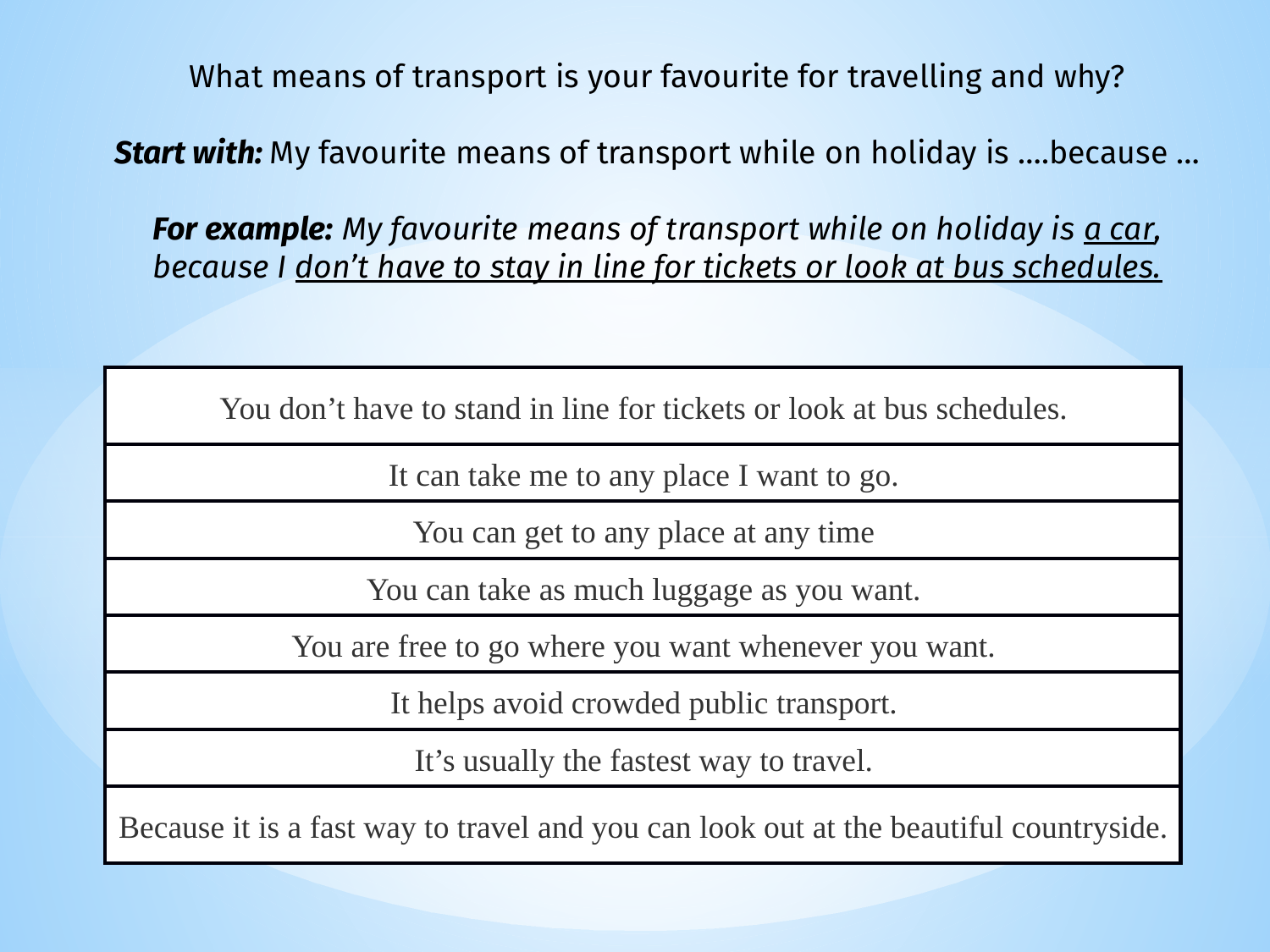

What means of transport is your favourite for travelling and why?

Start with: My favourite means of transport while on holiday is ….because …

For example: My favourite means of transport while on holiday is a car, because I don’t have to stay in line for tickets or look at bus schedules.

| You don’t have to stand in line for tickets or look at bus schedules. |
| --- |
| It can take me to any place I want to go. |
| You can get to any place at any time |
| You can take as much luggage as you want. |
| You are free to go where you want whenever you want. |
| It helps avoid crowded public transport. |
| It’s usually the fastest way to travel. |
| Because it is a fast way to travel and you can look out at the beautiful countryside. |